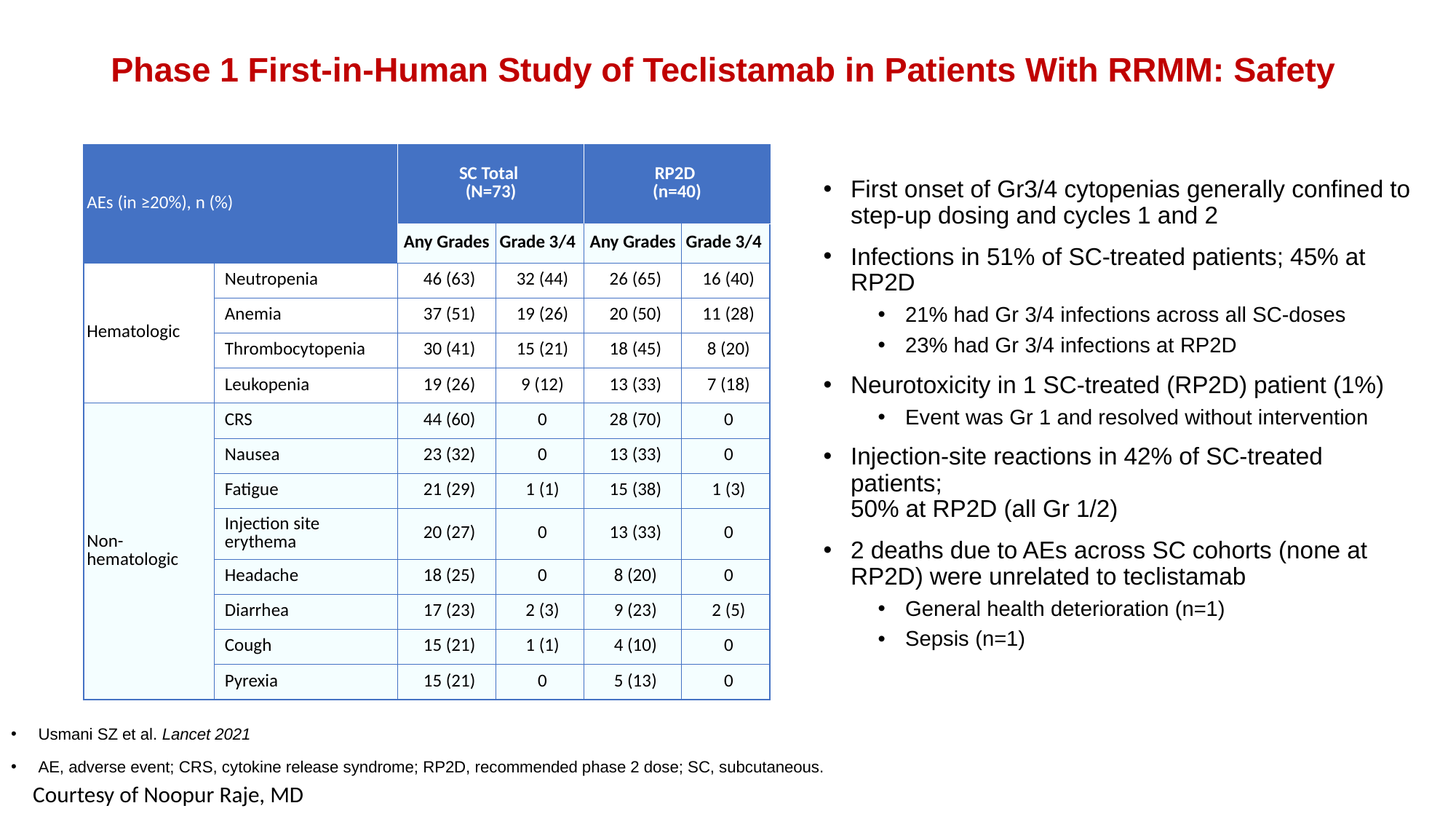

# Phase 1 First-in-Human Study of Teclistamab in Patients With RRMM: Safety
| AEs (in ≥20%), n (%) | All-Grade AEs, n (%) | SC Total (N=73) |  | RP2D (n=40) |  |
| --- | --- | --- | --- | --- | --- |
|  |  | Any Grades | Grade 3/4 | Any Grades | Grade 3/4 |
| Hematologic | Neutropenia | 46 (63) | 32 (44) | 26 (65) | 16 (40) |
|  | Anemia | 37 (51) | 19 (26) | 20 (50) | 11 (28) |
|  | Thrombocytopenia | 30 (41) | 15 (21) | 18 (45) | 8 (20) |
|  | Leukopenia | 19 (26) | 9 (12) | 13 (33) | 7 (18) |
| Non- hematologic | CRS | 44 (60) | 0 | 28 (70) | 0 |
|  | Nausea | 23 (32) | 0 | 13 (33) | 0 |
|  | Fatigue | 21 (29) | 1 (1) | 15 (38) | 1 (3) |
|  | Injection site erythema | 20 (27) | 0 | 13 (33) | 0 |
|  | Headache | 18 (25) | 0 | 8 (20) | 0 |
|  | Diarrhea | 17 (23) | 2 (3) | 9 (23) | 2 (5) |
|  | Cough | 15 (21) | 1 (1) | 4 (10) | 0 |
|  | Pyrexia | 15 (21) | 0 | 5 (13) | 0 |
First onset of Gr3/4 cytopenias generally confined to
step-up dosing and cycles 1 and 2
Infections in 51% of SC-treated patients; 45% at RP2D
21% had Gr 3/4 infections across all SC-doses
23% had Gr 3/4 infections at RP2D
Neurotoxicity in 1 SC-treated (RP2D) patient (1%)
Event was Gr 1 and resolved without intervention
Injection-site reactions in 42% of SC-treated patients;
50% at RP2D (all Gr 1/2)
2 deaths due to AEs across SC cohorts (none at RP2D) were unrelated to teclistamab
General health deterioration (n=1)
Sepsis (n=1)

Usmani SZ et al. Lancet 2021
AE, adverse event; CRS, cytokine release syndrome; RP2D, recommended phase 2 dose; SC, subcutaneous.
Courtesy of Noopur Raje, MD